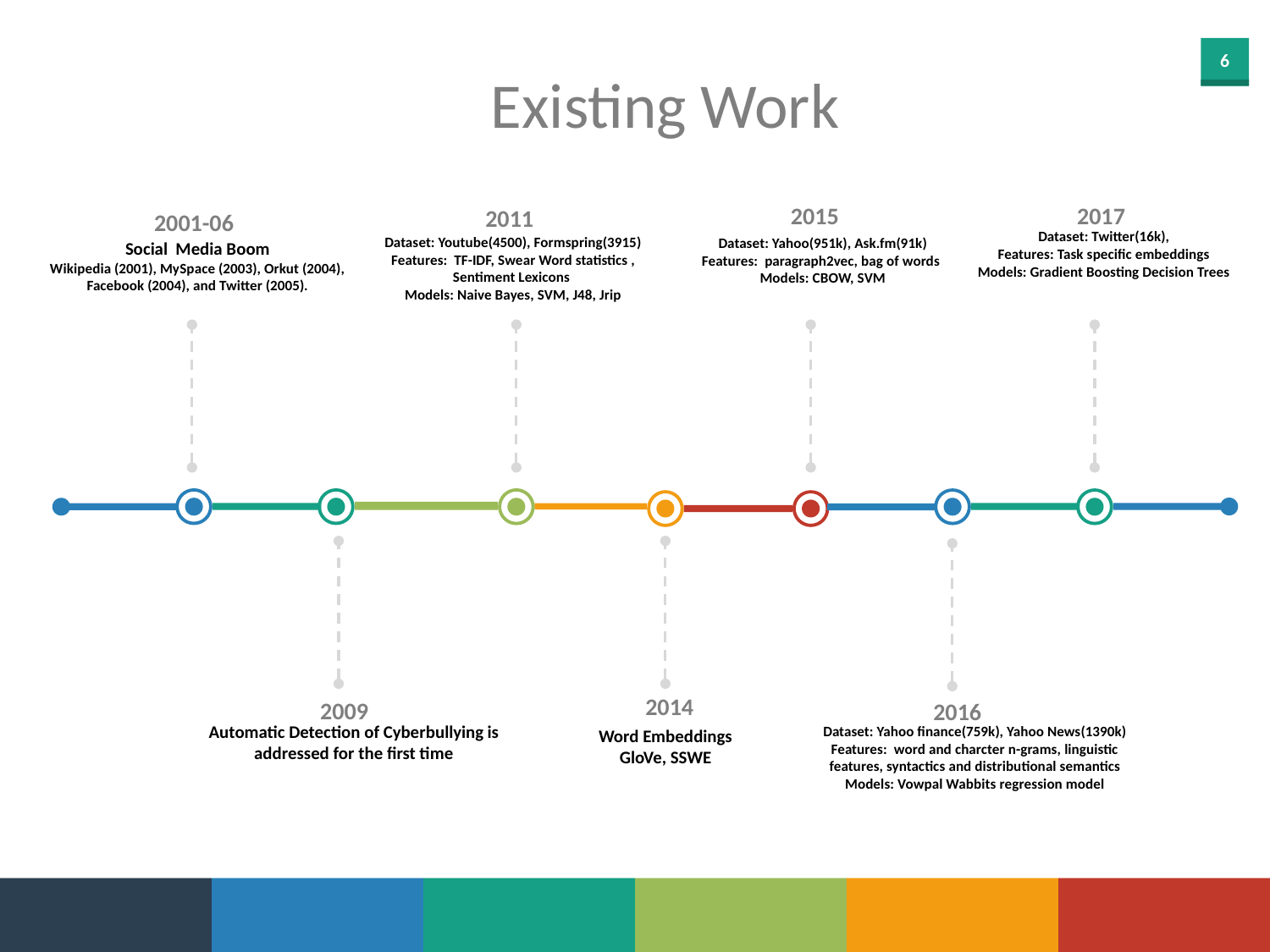

Existing Work
2015
2017
2011
2001-06
Social  Media Boom
Wikipedia (2001), MySpace (2003), Orkut (2004), Facebook (2004), and Twitter (2005).

Dataset: Twitter(16k),
Features: Task specific embeddings
Models: Gradient Boosting Decision Trees
Dataset: Youtube(4500), Formspring(3915)
Features:  TF-IDF, Swear Word statistics , Sentiment Lexicons
Models: Naive Bayes, SVM, J48, Jrip

Dataset: Yahoo(951k), Ask.fm(91k)
Features:  paragraph2vec, bag of words
Models: CBOW, SVM

2014
2009
2016
Automatic Detection of Cyberbullying is addressed for the first time

Dataset: Yahoo finance(759k), Yahoo News(1390k)
Features:  word and charcter n-grams, linguistic features, syntactics and distributional semantics
Models: Vowpal Wabbits regression model
Word Embeddings
GloVe, SSWE